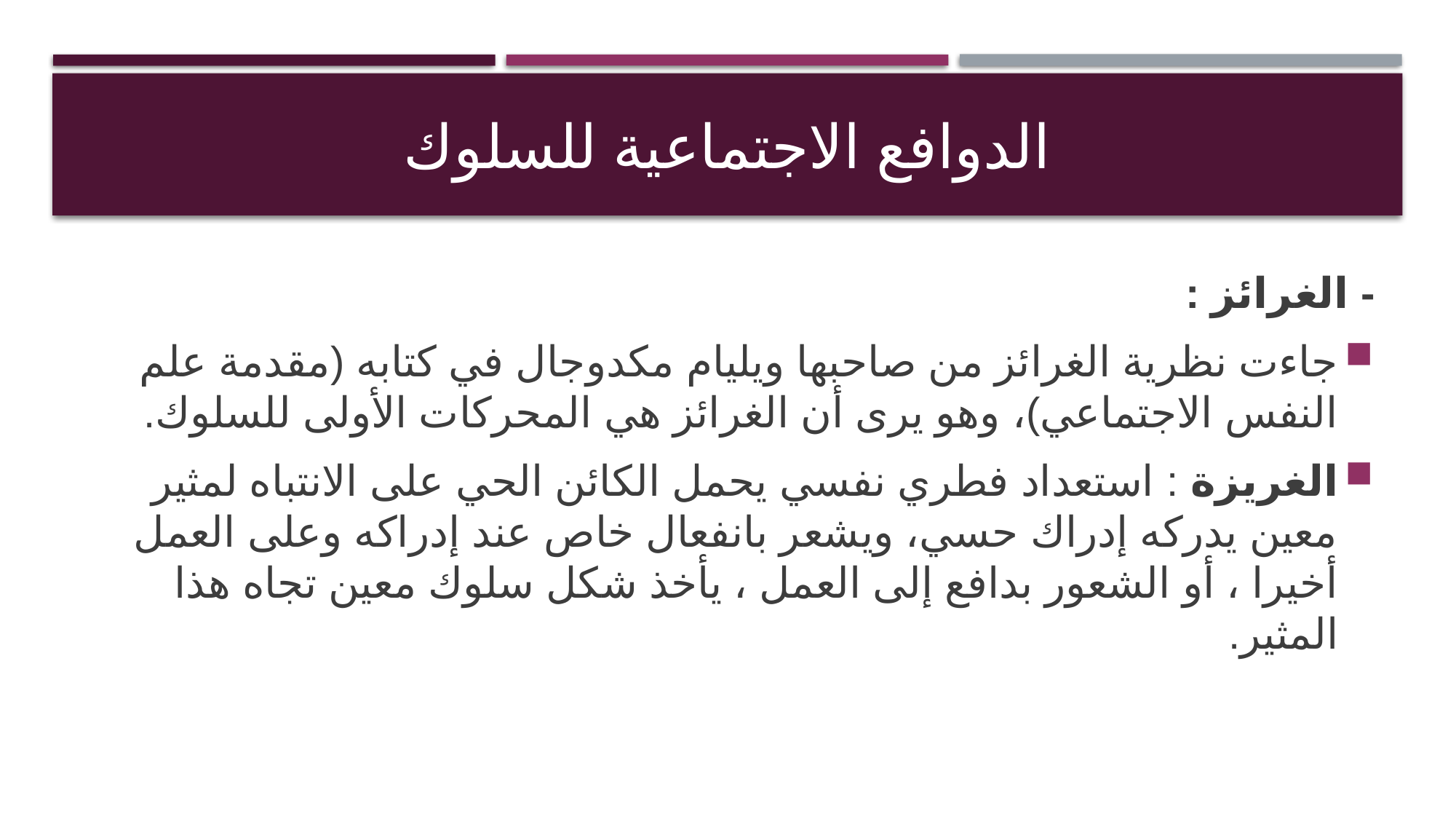

# الدوافع الاجتماعية للسلوك
- الغرائز :
جاءت نظرية الغرائز من صاحبها ويليام مكدوجال في كتابه (مقدمة علم النفس الاجتماعي)، وهو يرى أن الغرائز هي المحركات الأولى للسلوك.
الغريزة : استعداد فطري نفسي يحمل الكائن الحي على الانتباه لمثير معين يدركه إدراك حسي، ويشعر بانفعال خاص عند إدراكه وعلى العمل أخيرا ، أو الشعور بدافع إلى العمل ، يأخذ شكل سلوك معين تجاه هذا المثير.